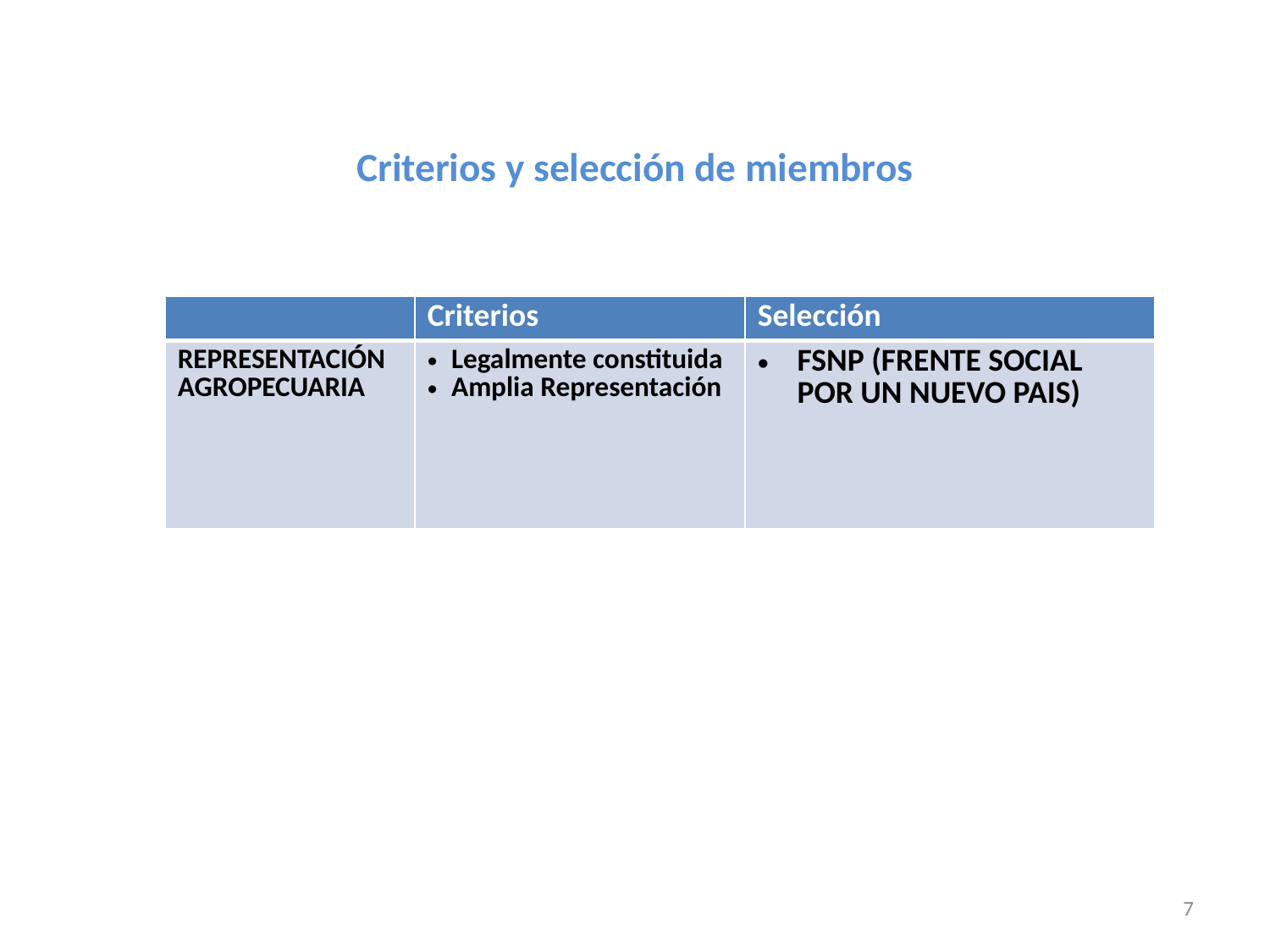

# Criterios y selección de miembros
|  | Criterios | Selección |
| --- | --- | --- |
| REPRESENTACIÓN AGROPECUARIA | Legalmente constituida Amplia Representación | FSNP (FRENTE SOCIAL POR UN NUEVO PAIS) |
7